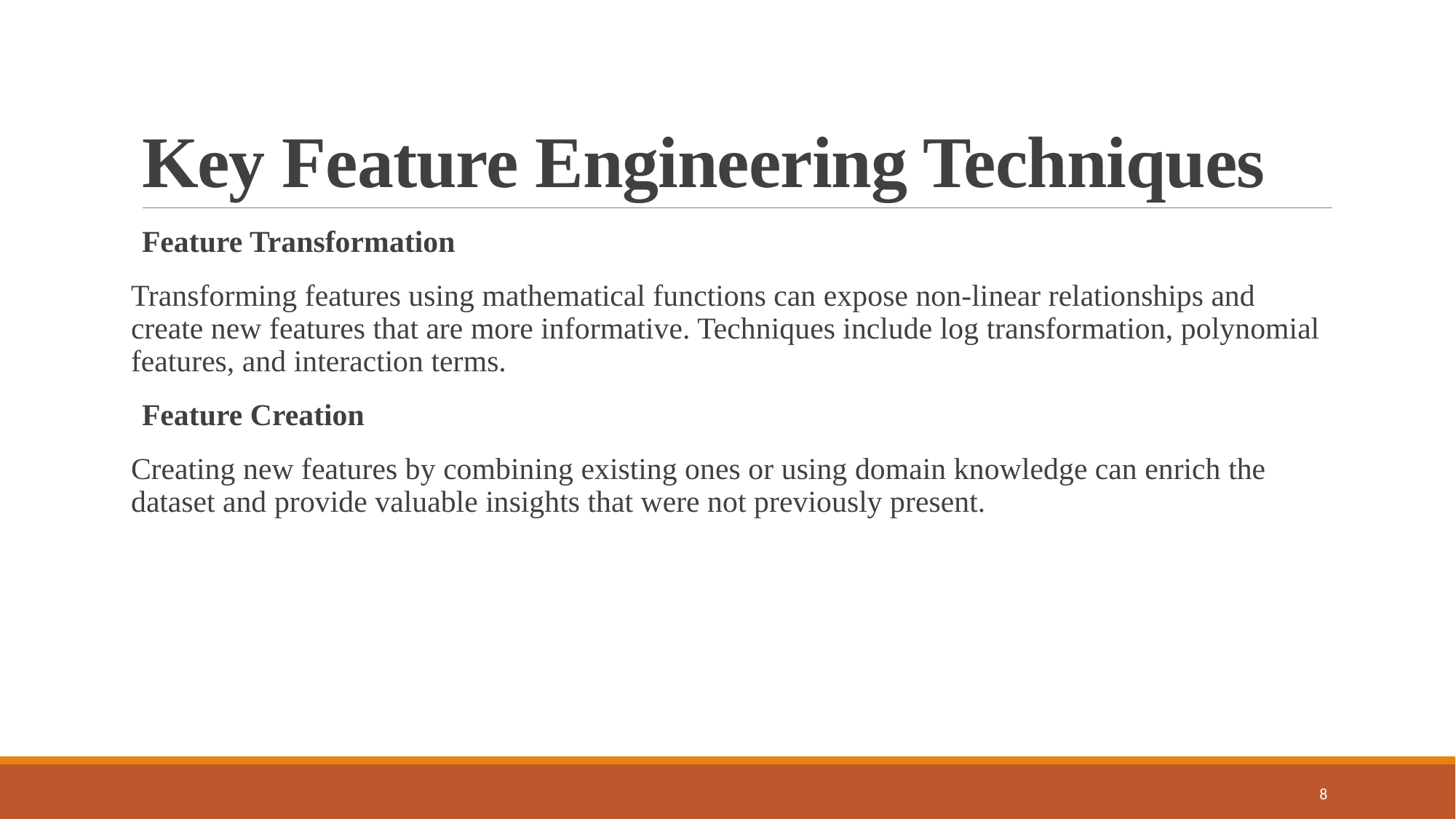

# Key Feature Engineering Techniques
Feature Transformation
Transforming features using mathematical functions can expose non-linear relationships and create new features that are more informative. Techniques include log transformation, polynomial features, and interaction terms.
Feature Creation
Creating new features by combining existing ones or using domain knowledge can enrich the dataset and provide valuable insights that were not previously present.

8